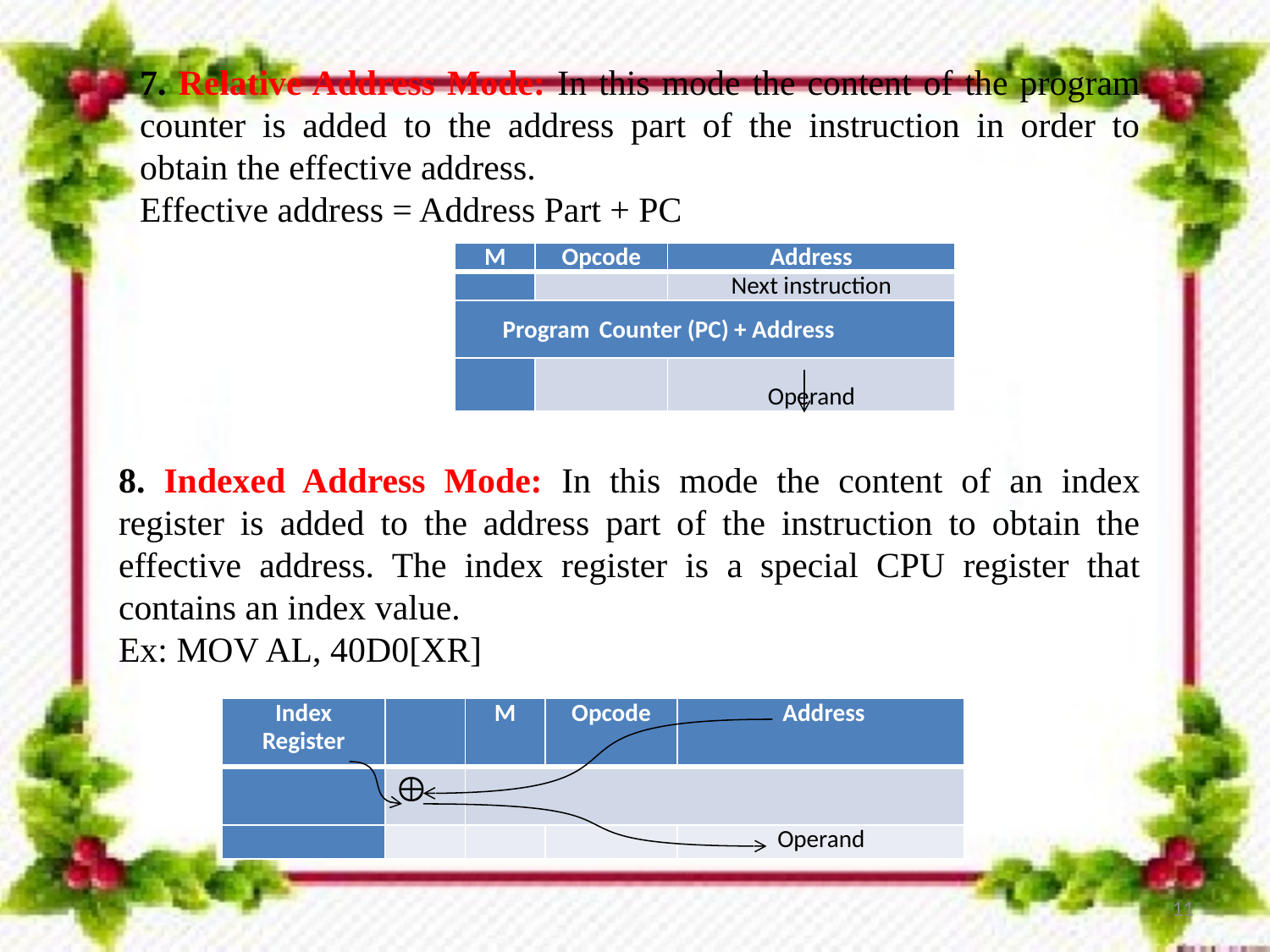

7. Relative Address Mode: In this mode the content of the program counter is added to the address part of the instruction in order to obtain the effective address.
Effective address = Address Part + PC
| M | Opcode | Address |
| --- | --- | --- |
|  |  | Next instruction |
| Program Counter (PC) + Address |  |  |
|  |  | Operand |
8. Indexed Address Mode: In this mode the content of an index register is added to the address part of the instruction to obtain the effective address. The index register is a special CPU register that contains an index value.
Ex: MOV AL, 40D0[XR]
| Index Register |  | M | Opcode | Address |
| --- | --- | --- | --- | --- |
|  | ⊕ |  |  |  |
|  |  |  |  | Operand |
11